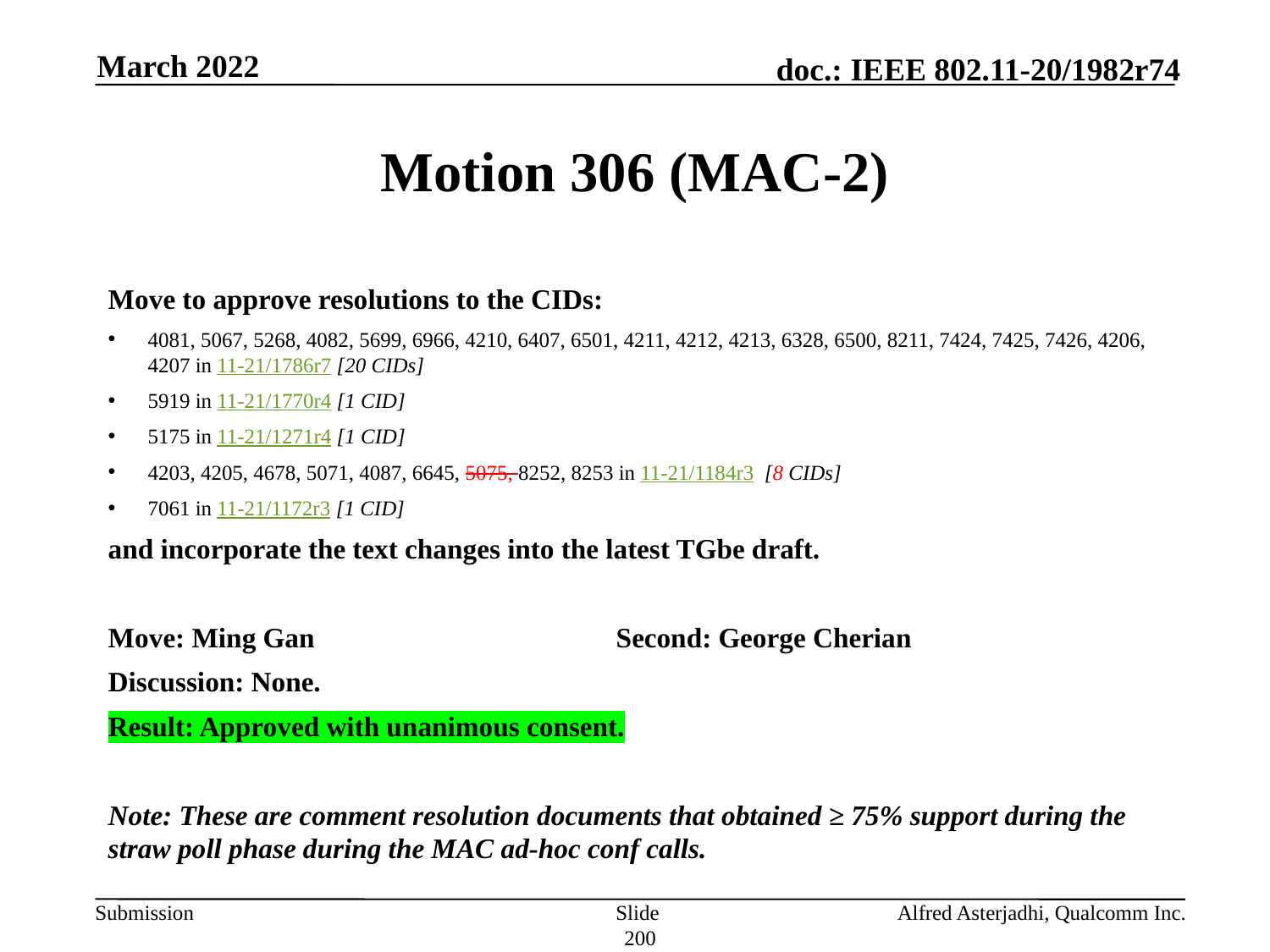

March 2022
# Motion 306 (MAC-2)
Move to approve resolutions to the CIDs:
4081, 5067, 5268, 4082, 5699, 6966, 4210, 6407, 6501, 4211, 4212, 4213, 6328, 6500, 8211, 7424, 7425, 7426, 4206, 4207 in 11-21/1786r7 [20 CIDs]
5919 in 11-21/1770r4 [1 CID]
5175 in 11-21/1271r4 [1 CID]
4203, 4205, 4678, 5071, 4087, 6645, 5075, 8252, 8253 in 11-21/1184r3  [8 CIDs]
7061 in 11-21/1172r3 [1 CID]
and incorporate the text changes into the latest TGbe draft.

Move: Ming Gan			Second: George Cherian
Discussion: None.
Result: Approved with unanimous consent.

Note: These are comment resolution documents that obtained ≥ 75% support during the straw poll phase during the MAC ad-hoc conf calls.

Slide 200
Alfred Asterjadhi, Qualcomm Inc.